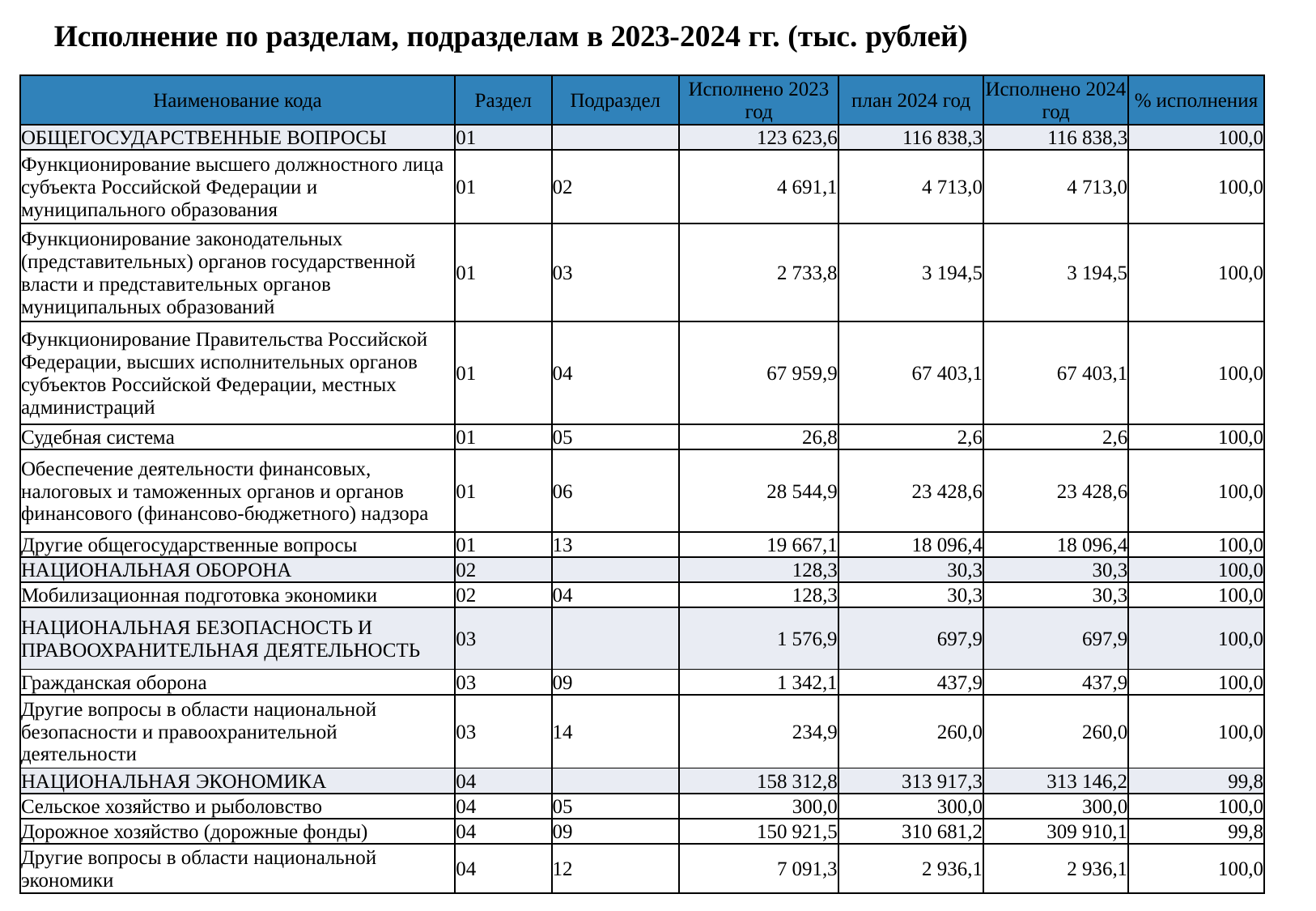

Исполнение по разделам, подразделам в 2023-2024 гг. (тыс. рублей)
| Наименование кода | Раздел | Подраздел | Исполнено 2023 год | план 2024 год | Исполнено 2024 год | % исполнения |
| --- | --- | --- | --- | --- | --- | --- |
| ОБЩЕГОСУДАРСТВЕННЫЕ ВОПРОСЫ | 01 |  | 123 623,6 | 116 838,3 | 116 838,3 | 100,0 |
| Функционирование высшего должностного лица субъекта Российской Федерации и муниципального образования | 01 | 02 | 4 691,1 | 4 713,0 | 4 713,0 | 100,0 |
| Функционирование законодательных (представительных) органов государственной власти и представительных органов муниципальных образований | 01 | 03 | 2 733,8 | 3 194,5 | 3 194,5 | 100,0 |
| Функционирование Правительства Российской Федерации, высших исполнительных органов субъектов Российской Федерации, местных администраций | 01 | 04 | 67 959,9 | 67 403,1 | 67 403,1 | 100,0 |
| Судебная система | 01 | 05 | 26,8 | 2,6 | 2,6 | 100,0 |
| Обеспечение деятельности финансовых, налоговых и таможенных органов и органов финансового (финансово-бюджетного) надзора | 01 | 06 | 28 544,9 | 23 428,6 | 23 428,6 | 100,0 |
| Другие общегосударственные вопросы | 01 | 13 | 19 667,1 | 18 096,4 | 18 096,4 | 100,0 |
| НАЦИОНАЛЬНАЯ ОБОРОНА | 02 |  | 128,3 | 30,3 | 30,3 | 100,0 |
| Мобилизационная подготовка экономики | 02 | 04 | 128,3 | 30,3 | 30,3 | 100,0 |
| НАЦИОНАЛЬНАЯ БЕЗОПАСНОСТЬ И ПРАВООХРАНИТЕЛЬНАЯ ДЕЯТЕЛЬНОСТЬ | 03 |  | 1 576,9 | 697,9 | 697,9 | 100,0 |
| Гражданская оборона | 03 | 09 | 1 342,1 | 437,9 | 437,9 | 100,0 |
| Другие вопросы в области национальной безопасности и правоохранительной деятельности | 03 | 14 | 234,9 | 260,0 | 260,0 | 100,0 |
| НАЦИОНАЛЬНАЯ ЭКОНОМИКА | 04 |  | 158 312,8 | 313 917,3 | 313 146,2 | 99,8 |
| Сельское хозяйство и рыболовство | 04 | 05 | 300,0 | 300,0 | 300,0 | 100,0 |
| Дорожное хозяйство (дорожные фонды) | 04 | 09 | 150 921,5 | 310 681,2 | 309 910,1 | 99,8 |
| Другие вопросы в области национальной экономики | 04 | 12 | 7 091,3 | 2 936,1 | 2 936,1 | 100,0 |